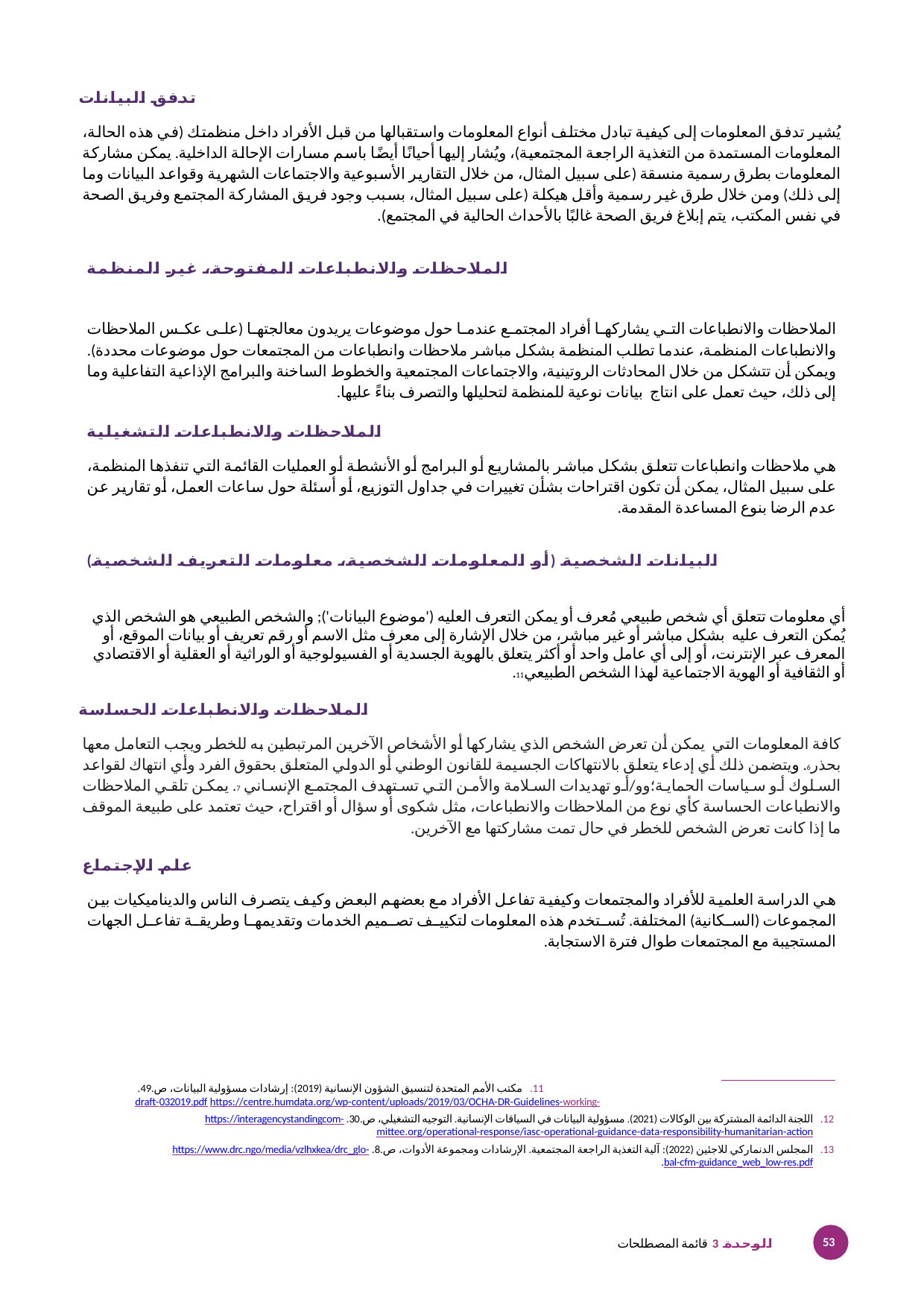

تدفق البيانات
يُشير تدفق المعلومات إلى كيفية تبادل مختلف أنواع المعلومات واستقبالها من قبل الأفراد داخل منظمتك (في هذه الحالة، المعلومات المستمدة من التغذية الراجعة المجتمعية)، ويُشار إليها أحيانًا أيضًا باسم مسارات الإحالة الداخلية. يمكن مشاركة المعلومات بطرق رسمية منسقة (على سبيل المثال، من خلال التقارير الأسبوعية والاجتماعات الشهرية وقواعد البيانات وما إلى ذلك) ومن خلال طرق غير رسمية وأقل هيكلة (على سبيل المثال، بسبب وجود فريق المشاركة المجتمع وفريق الصحة في نفس المكتب، يتم إبلاغ فريق الصحة غالبًا بالأحداث الحالية في المجتمع).

الملاحظات والانطباعات المفتوحة، غير المنظمة

الملاحظات والانطباعات التي يشاركها أفراد المجتمع عندما حول موضوعات يريدون معالجتها (على عكس الملاحظات والانطباعات المنظمة، عندما تطلب المنظمة بشكل مباشر ملاحظات وانطباعات من المجتمعات حول موضوعات محددة). ويمكن أن تتشكل من خلال المحادثات الروتينية، والاجتماعات المجتمعية والخطوط الساخنة والبرامج الإذاعية التفاعلية وما إلى ذلك، حيث تعمل على انتاج  بيانات نوعية للمنظمة لتحليلها والتصرف بناءً عليها.

الملاحظات والانطباعات التشغيلية
هي ملاحظات وانطباعات تتعلق بشكل مباشر بالمشاريع أو البرامج أو الأنشطة أو العمليات القائمة التي تنفذها المنظمة، على سبيل المثال، يمكن أن تكون اقتراحات بشأن تغييرات في جداول التوزيع، أو أسئلة حول ساعات العمل، أو تقارير عن عدم الرضا بنوع المساعدة المقدمة.

البيانات الشخصية (أو المعلومات الشخصية، معلومات التعريف الشخصية)

أي معلومات تتعلق أي شخص طبيعي مُعرف أو يمكن التعرف العليه ('موضوع البيانات'); والشخص الطبيعي هو الشخص الذي يُمكن التعرف عليه  بشكل مباشر أو غير مباشر، من خلال الإشارة إلى معرف مثل الاسم أو رقم تعريف أو بيانات الموقع، أو المعرف عبر الإنترنت، أو إلى أي عامل واحد أو أكثر يتعلق بالهوية الجسدية أو الفسيولوجية أو الوراثية أو العقلية أو الاقتصادي أو الثقافية أو الهوية الاجتماعية لهذا الشخص الطبيعي11.

الملاحظات والانطباعات الحساسة
كافة المعلومات التي  يمكن أن تعرض الشخص الذي يشاركها أو الأشخاص الآخرين المرتبطين به للخطر ويجب التعامل معها بحذر6. ويتضمن ذلك أي إدعاء يتعلق بالانتهاكات الجسيمة للقانون الوطني أو الدولي المتعلق بحقوق الفرد وأي انتهاك لقواعد السلوك أو سياسات الحماية؛وو/أو تهديدات السلامة والأمن التي تستهدف المجتمع الإنساني 7. يمكن تلقي الملاحظات والانطباعات الحساسة كأي نوع من الملاحظات والانطباعات، مثل شكوى أو سؤال أو اقتراح، حيث تعتمد على طبيعة الموقف ما إذا كانت تعرض الشخص للخطر في حال تمت مشاركتها مع الآخرين.

علم الإجتماع
هي الدراسة العلمية للأفراد والمجتمعات وكيفية تفاعل الأفراد مع بعضهم البعض وكيف يتصرف الناس والديناميكيات بين المجموعات (السكانية) المختلفة. تُستخدم هذه المعلومات لتكييف تصميم الخدمات وتقديمها وطريقة تفاعل الجهات المستجيبة مع المجتمعات طوال فترة الاستجابة.
مكتب الأمم المتحدة لتنسيق الشؤون الإنسانية (2019): إرشادات مسؤولية البيانات، ص.49. https://centre.humdata.org/wp-content/uploads/2019/03/OCHA-DR-Guidelines-working- draft-032019.pdf
اللجنة الدائمة المشتركة بين الوكالات (2021). مسؤولية البيانات في السياقات الإنسانية. التوجيه التشغيلي، ص.30. https://interagencystandingcom- mittee.org/operational-response/iasc-operational-guidance-data-responsibility-humanitarian-action
المجلس الدنماركي للاجئين (2022): آلية التغذية الراجعة المجتمعية. الإرشادات ومجموعة الأدوات، ص.8. https://www.drc.ngo/media/vzlhxkea/drc_glo- 	bal-cfm-guidance_web_low-res.pdf.

53
الوحدة 3 قائمة المصطلحات